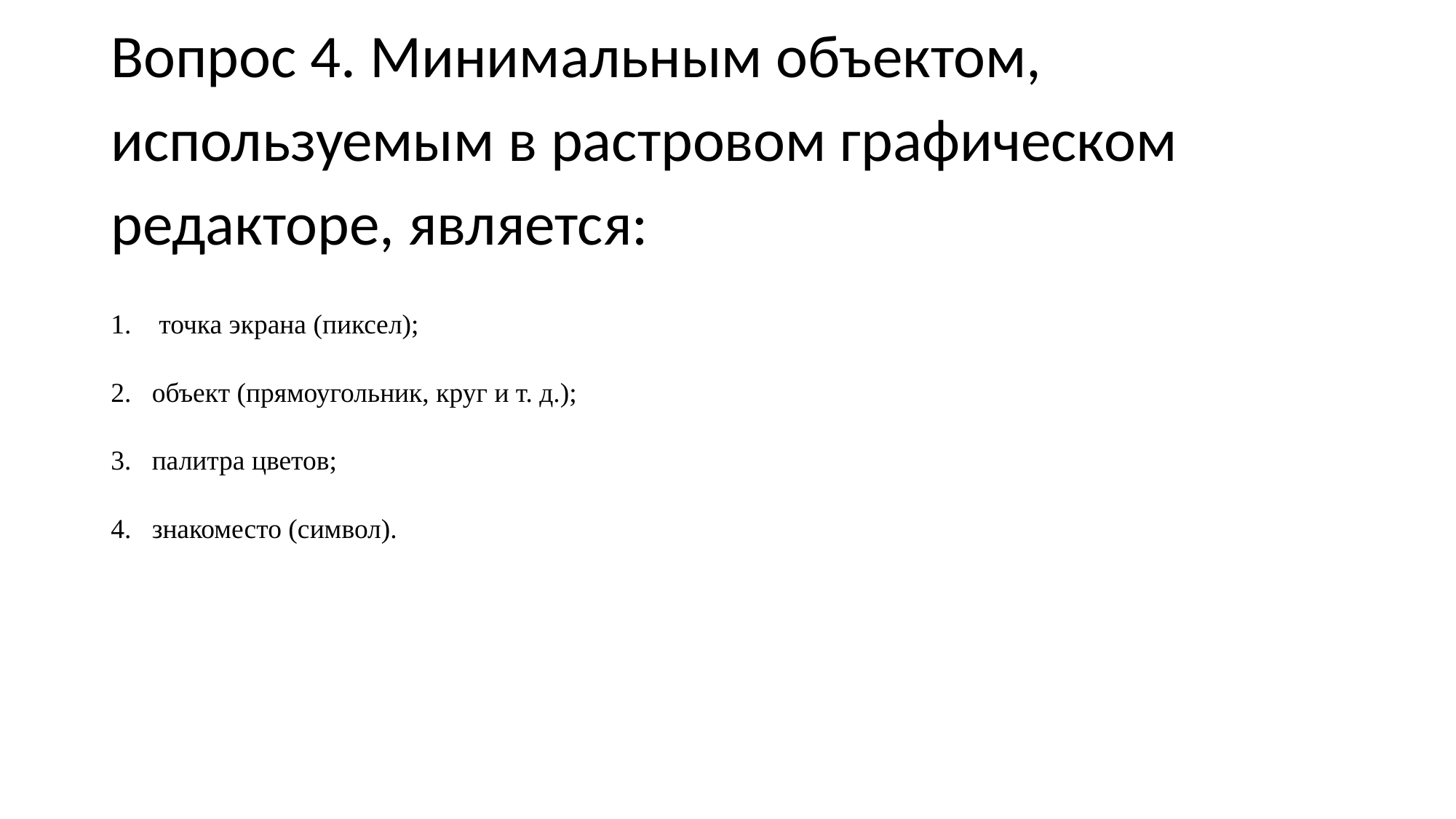

# Вопрос 4. Минимальным объектом, используемым в растровом графическом редакторе, является:
 точка экрана (пиксел);
объект (прямоугольник, круг и т. д.);
палитра цветов;
знакоместо (символ).